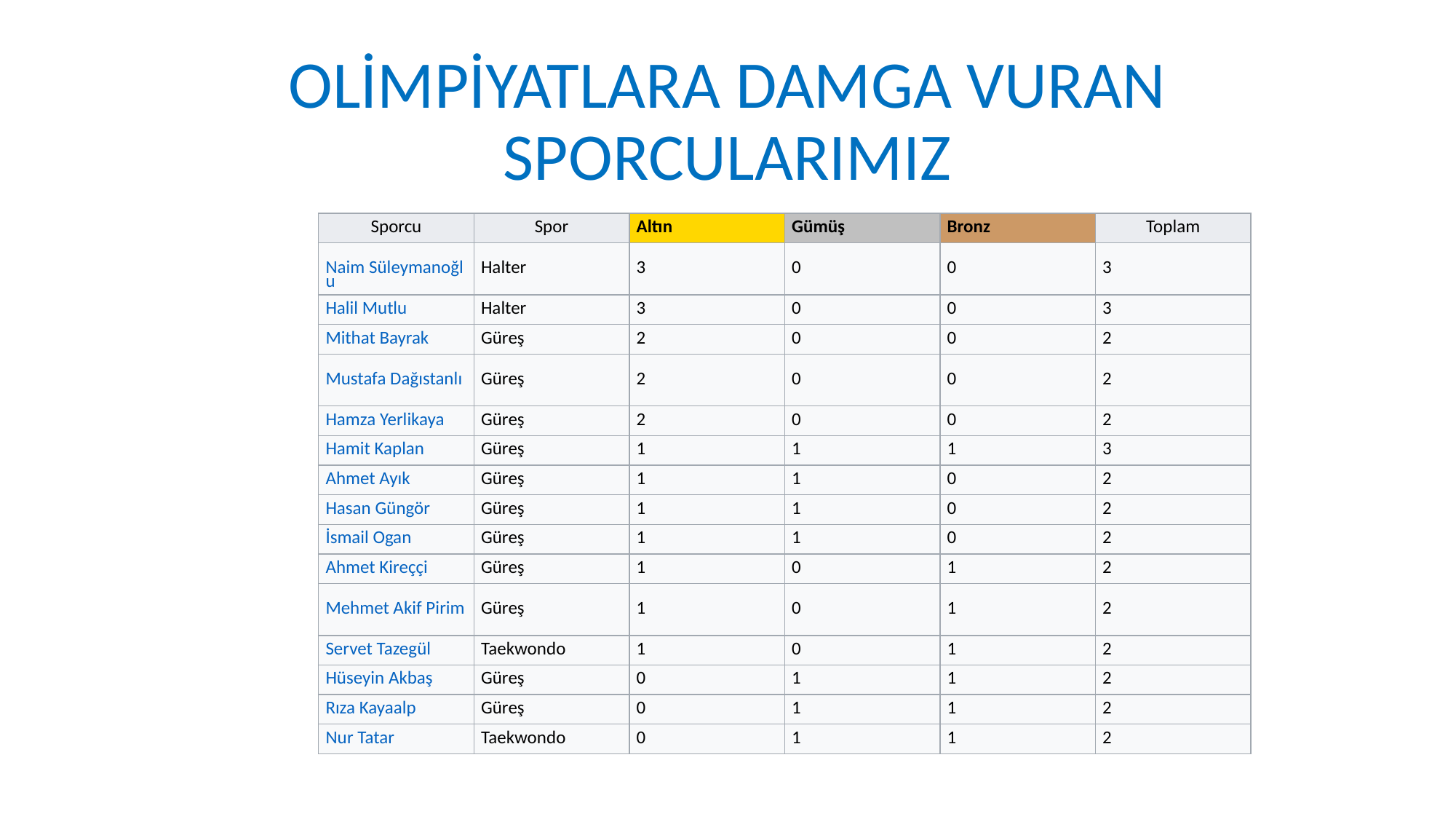

# OLİMPİYATLARA DAMGA VURAN SPORCULARIMIZ
| Sporcu | Spor | Altın | Gümüş | Bronz | Toplam |
| --- | --- | --- | --- | --- | --- |
| Naim Süleymanoğlu | Halter | 3 | 0 | 0 | 3 |
| Halil Mutlu | Halter | 3 | 0 | 0 | 3 |
| Mithat Bayrak | Güreş | 2 | 0 | 0 | 2 |
| Mustafa Dağıstanlı | Güreş | 2 | 0 | 0 | 2 |
| Hamza Yerlikaya | Güreş | 2 | 0 | 0 | 2 |
| Hamit Kaplan | Güreş | 1 | 1 | 1 | 3 |
| Ahmet Ayık | Güreş | 1 | 1 | 0 | 2 |
| Hasan Güngör | Güreş | 1 | 1 | 0 | 2 |
| İsmail Ogan | Güreş | 1 | 1 | 0 | 2 |
| Ahmet Kireççi | Güreş | 1 | 0 | 1 | 2 |
| Mehmet Akif Pirim | Güreş | 1 | 0 | 1 | 2 |
| Servet Tazegül | Taekwondo | 1 | 0 | 1 | 2 |
| Hüseyin Akbaş | Güreş | 0 | 1 | 1 | 2 |
| Rıza Kayaalp | Güreş | 0 | 1 | 1 | 2 |
| Nur Tatar | Taekwondo | 0 | 1 | 1 | 2 |